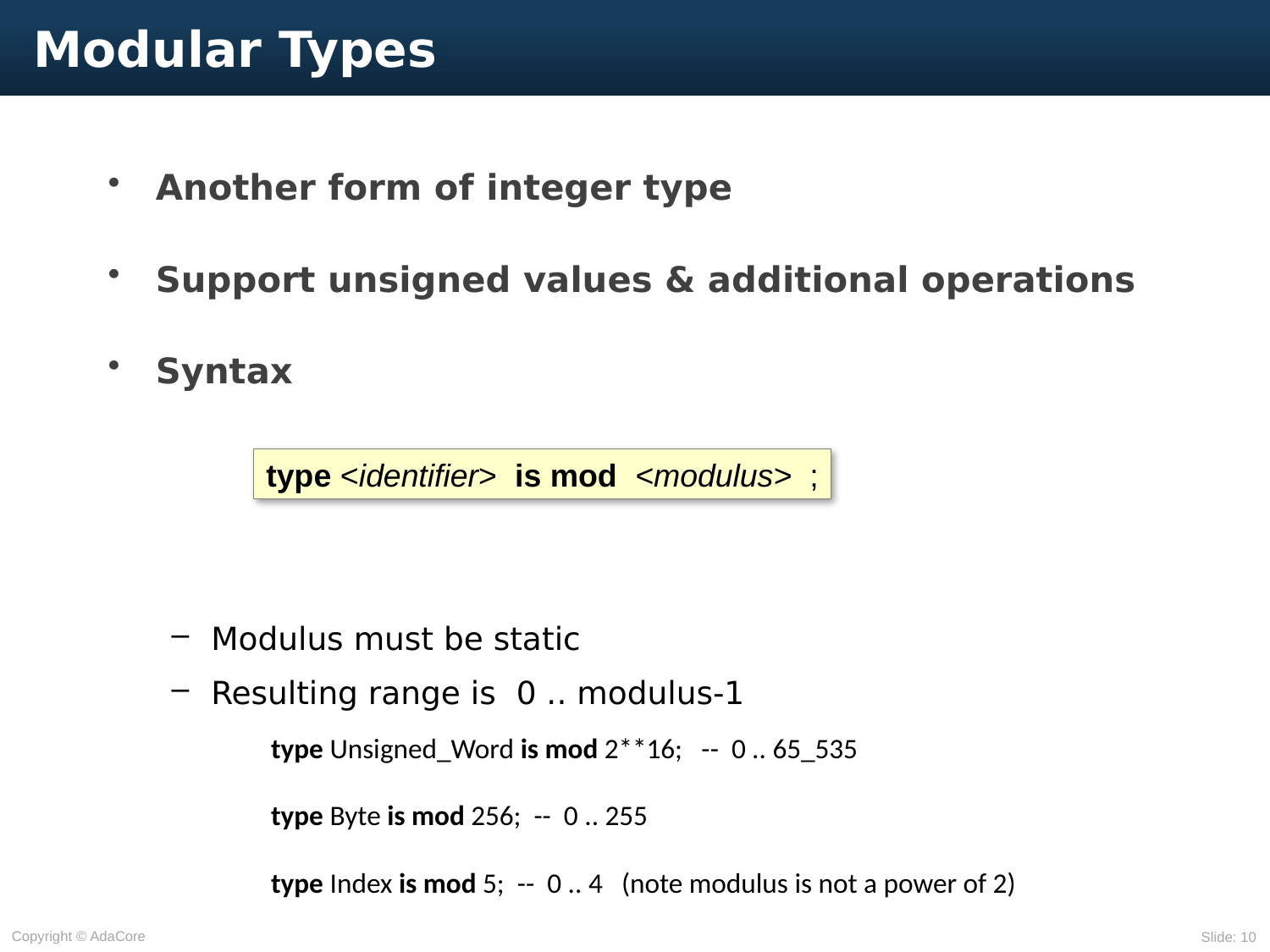

# Modular Types
Another form of integer type
Support unsigned values & additional operations
Syntax

Modulus must be static
Resulting range is  0 .. modulus-1
type <identifier>  is mod  <modulus>  ;
type Unsigned_Word is mod 2**16;   --  0 .. 65_535

type Byte is mod 256;  --  0 .. 255

type Index is mod 5;  --  0 .. 4   (note modulus is not a power of 2)